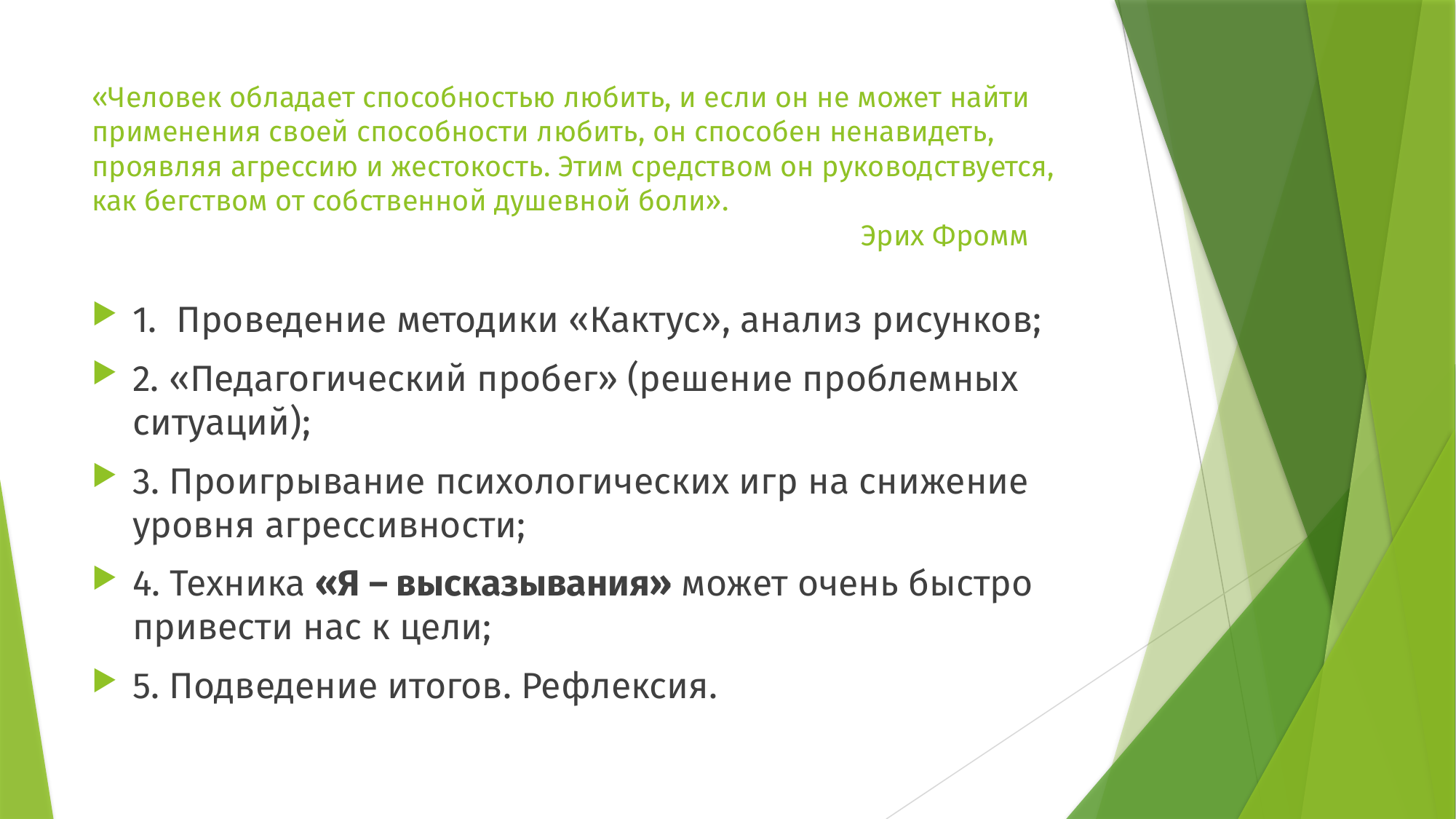

# «Человек обладает способностью любить, и если он не может найти применения своей способности любить, он способен ненавидеть, проявляя агрессию и жестокость. Этим средством он руководствуется, как бегством от собственной душевной боли». Эрих Фромм
1.  Проведение методики «Кактус», анализ рисунков;
2. «Педагогический пробег» (решение проблемных ситуаций);
3. Проигрывание психологических игр на снижение уровня агрессивности;
4. Техника «Я – высказывания» может очень быстро привести нас к цели;
5. Подведение итогов. Рефлексия.